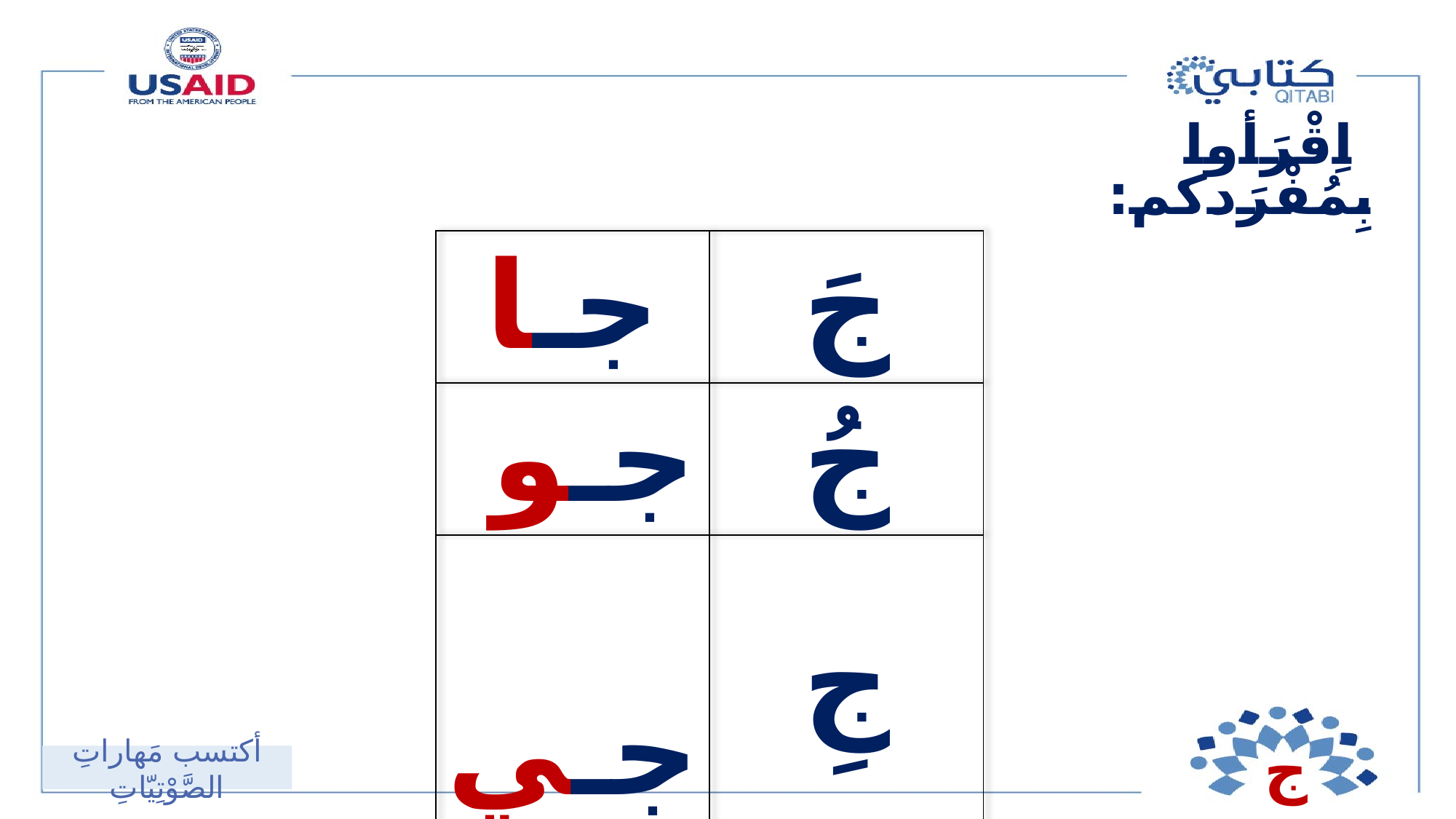

# اِقْرَأوا بِمُفْرَدكم:
| جـا | جَ |
| --- | --- |
| جـو | جُ |
| جـي | جِ |
ج
أكتسب مَهاراتِ الصَّوْتِيّاتِ